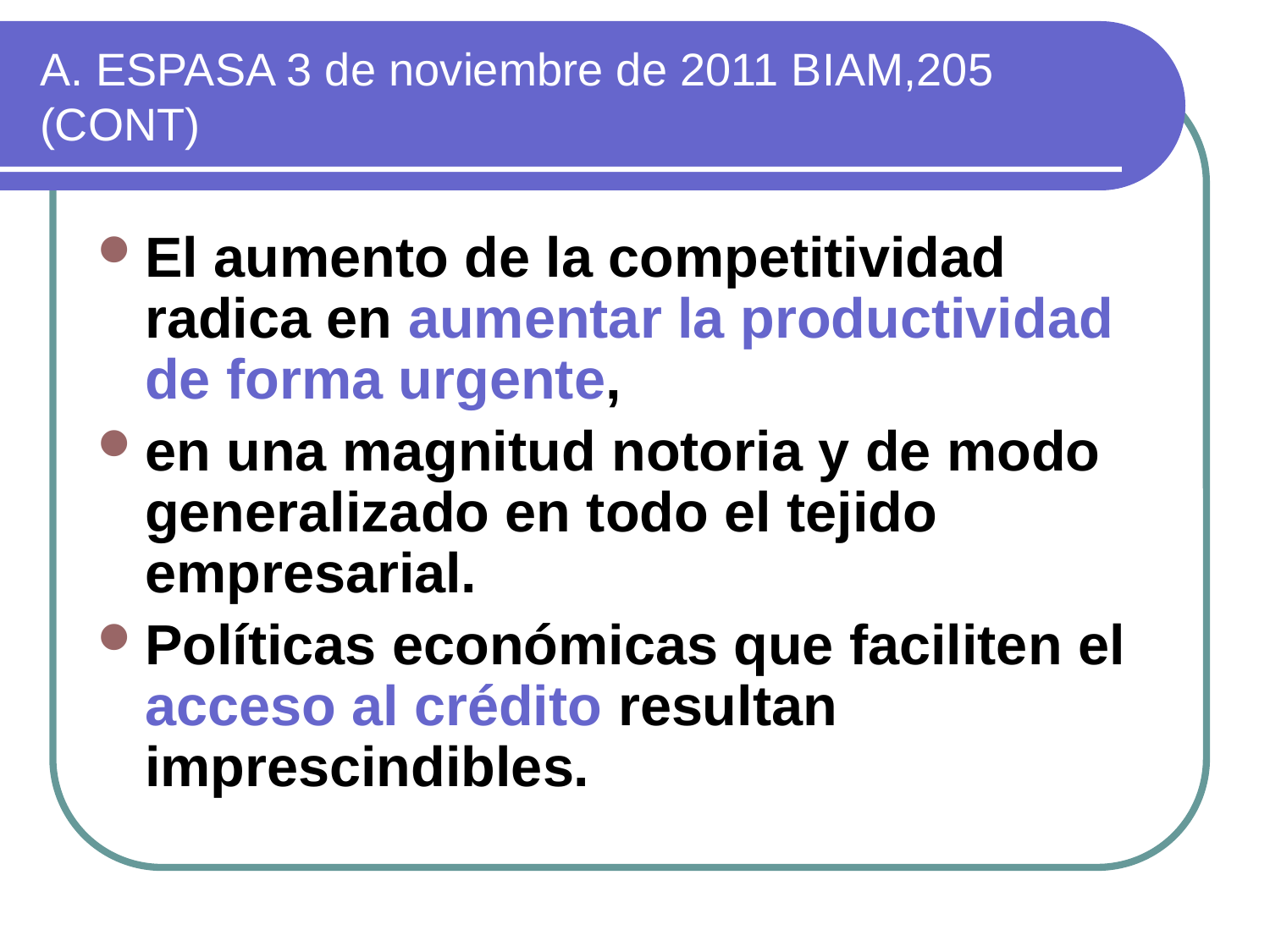

# A. ESPASA 3 de noviembre de 2011 BIAM,205 (CONT)
El aumento de la competitividad radica en aumentar la productividad de forma urgente,
en una magnitud notoria y de modo generalizado en todo el tejido empresarial.
Políticas económicas que faciliten el acceso al crédito resultan imprescindibles.